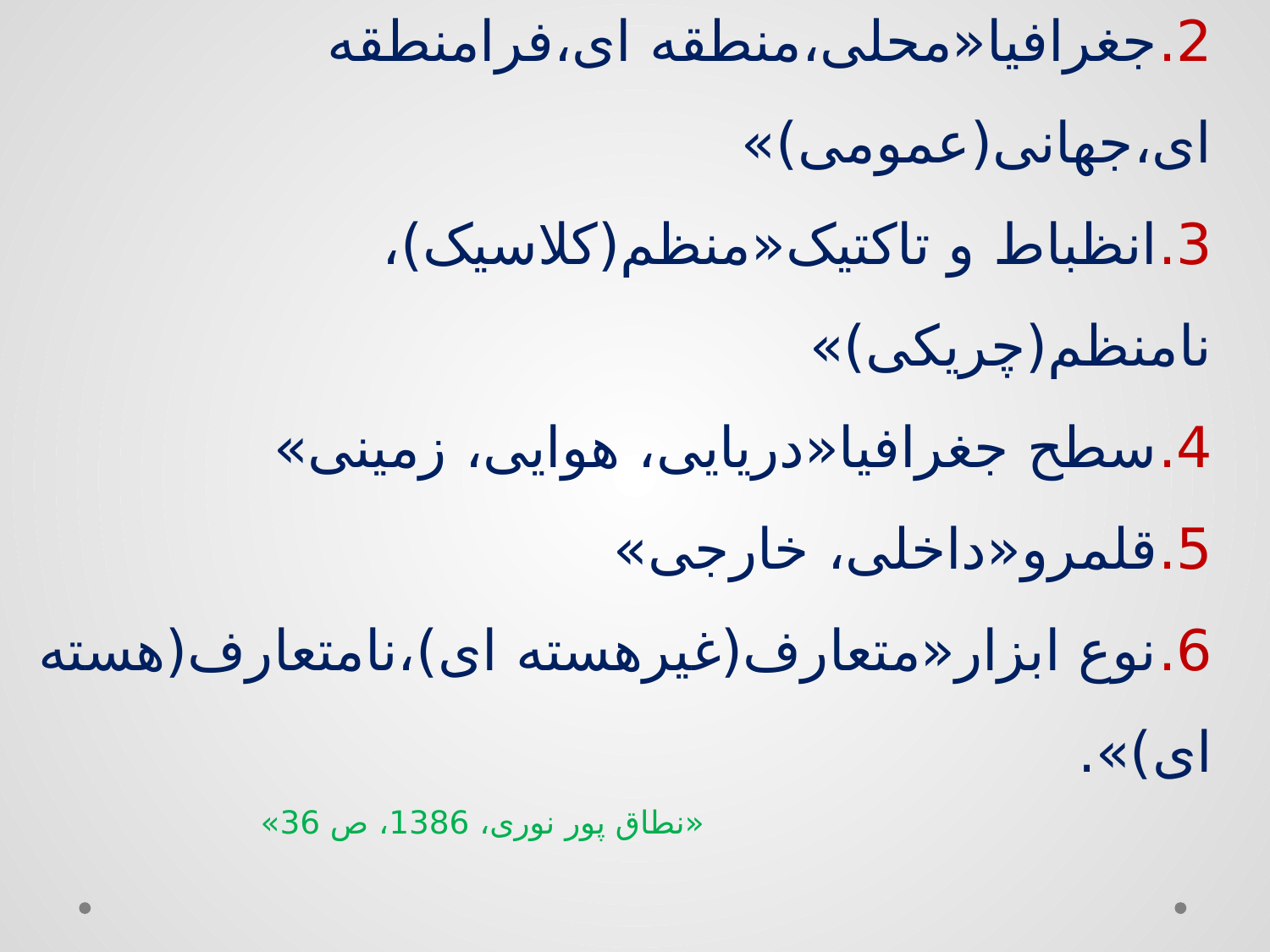

# انواع جنگ: جنگ بر اساس و معیارهای؛ 1.هدف«عادلانه و غیر عادلانه» 2.جغرافیا«محلی،منطقه ای،فرامنطقه ای،جهانی(عمومی)» 3.انظباط و تاکتیک«منظم(کلاسیک)، نامنظم(چریکی)» 4.سطح جغرافیا«دریایی، هوایی، زمینی» 5.قلمرو«داخلی، خارجی» 6.نوع ابزار«متعارف(غیرهسته ای)،نامتعارف(هسته ای)». «نطاق پور نوری، 1386، ص 36»